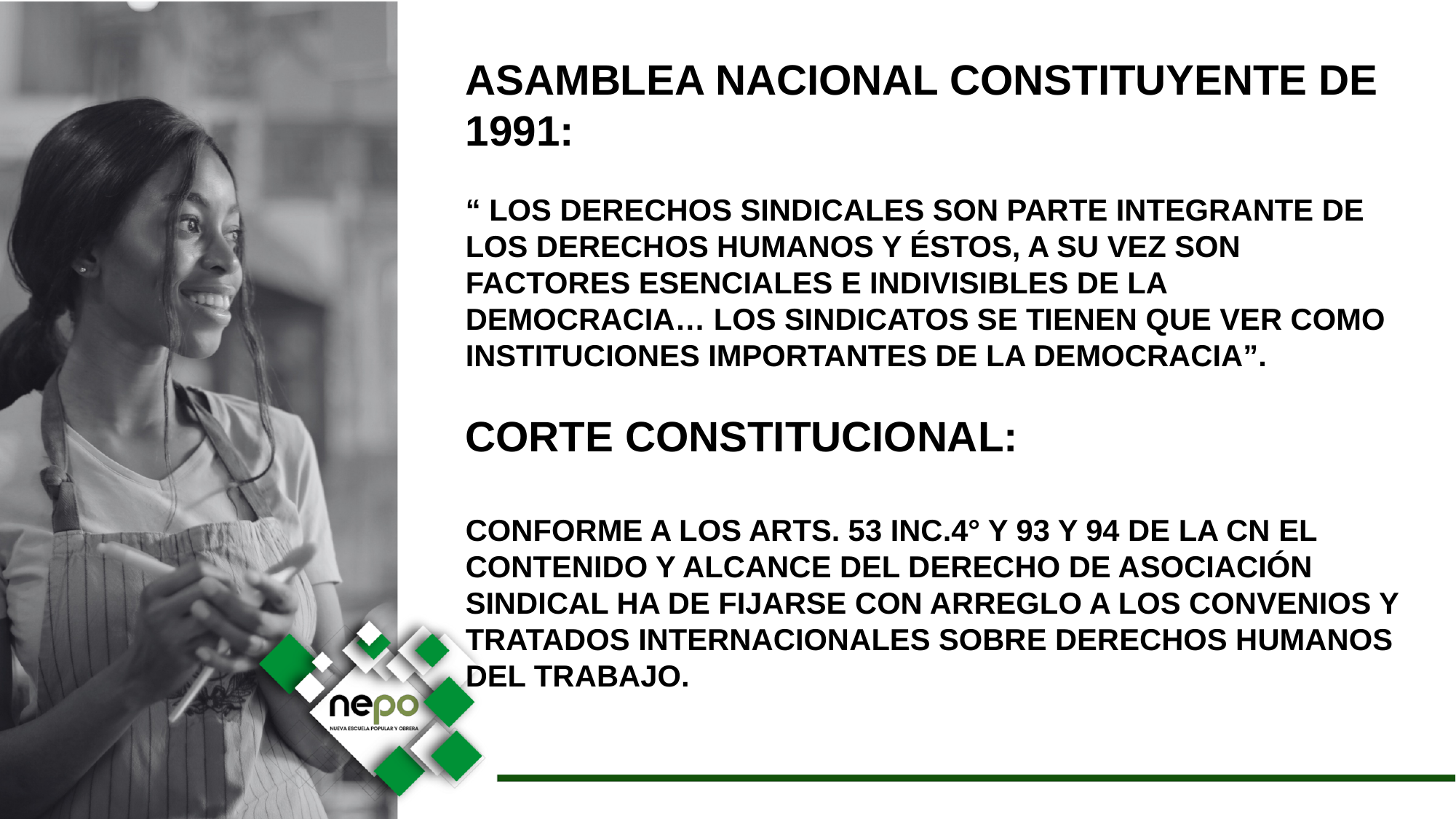

ASAMBLEA NACIONAL CONSTITUYENTE DE 1991:

“ LOS DERECHOS SINDICALES SON PARTE INTEGRANTE DE LOS DERECHOS HUMANOS Y ÉSTOS, A SU VEZ SON FACTORES ESENCIALES E INDIVISIBLES DE LA DEMOCRACIA… LOS SINDICATOS SE TIENEN QUE VER COMO INSTITUCIONES IMPORTANTES DE LA DEMOCRACIA”.

CORTE CONSTITUCIONAL:

CONFORME A LOS ARTS. 53 INC.4° Y 93 Y 94 DE LA CN EL CONTENIDO Y ALCANCE DEL DERECHO DE ASOCIACIÓN SINDICAL HA DE FIJARSE CON ARREGLO A LOS CONVENIOS Y TRATADOS INTERNACIONALES SOBRE DERECHOS HUMANOS DEL TRABAJO.